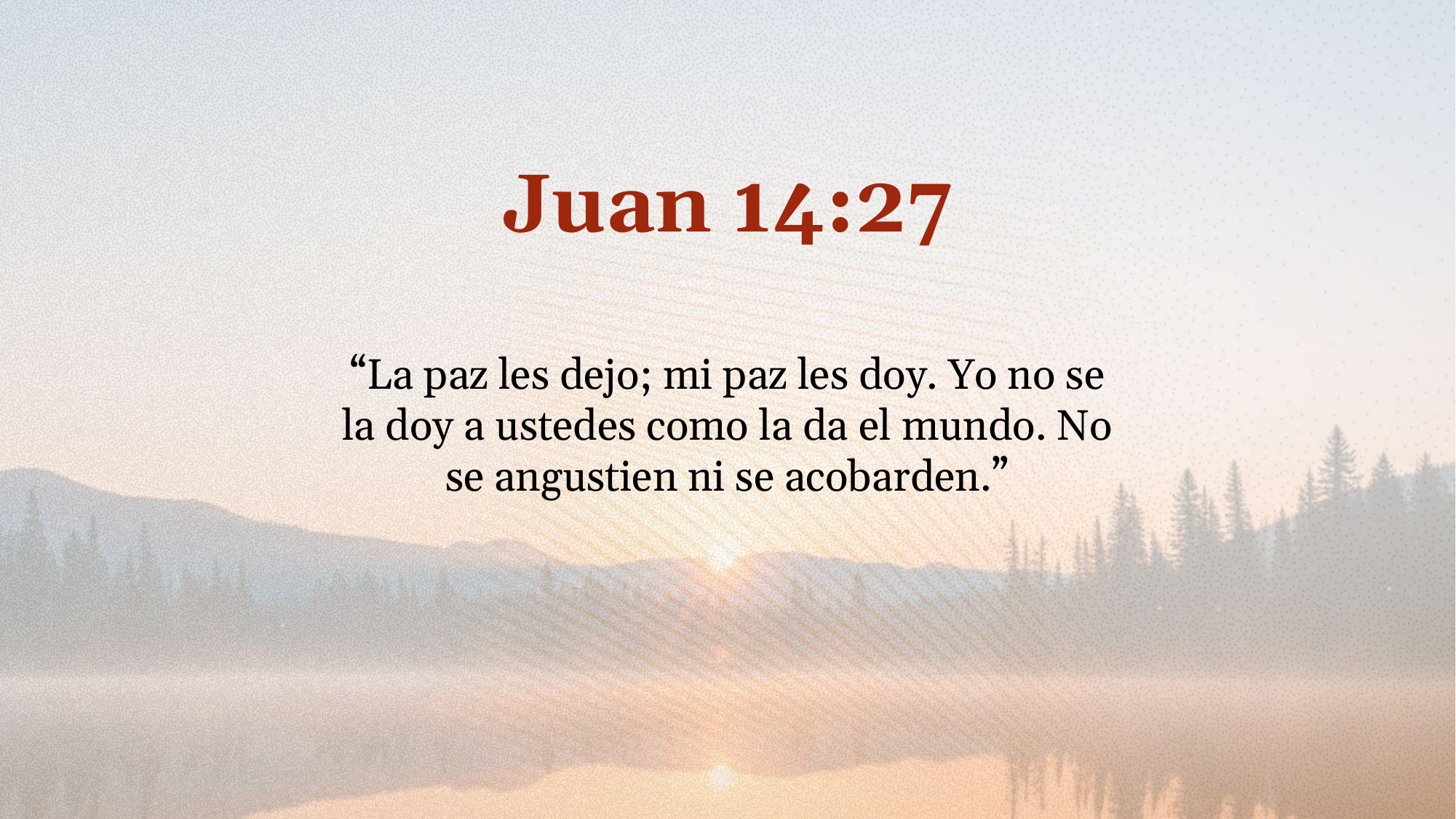

Juan 14:27

“La paz les dejo; mi paz les doy. Yo no se la doy a ustedes como la da el mundo. No se angustien ni se acobarden.”